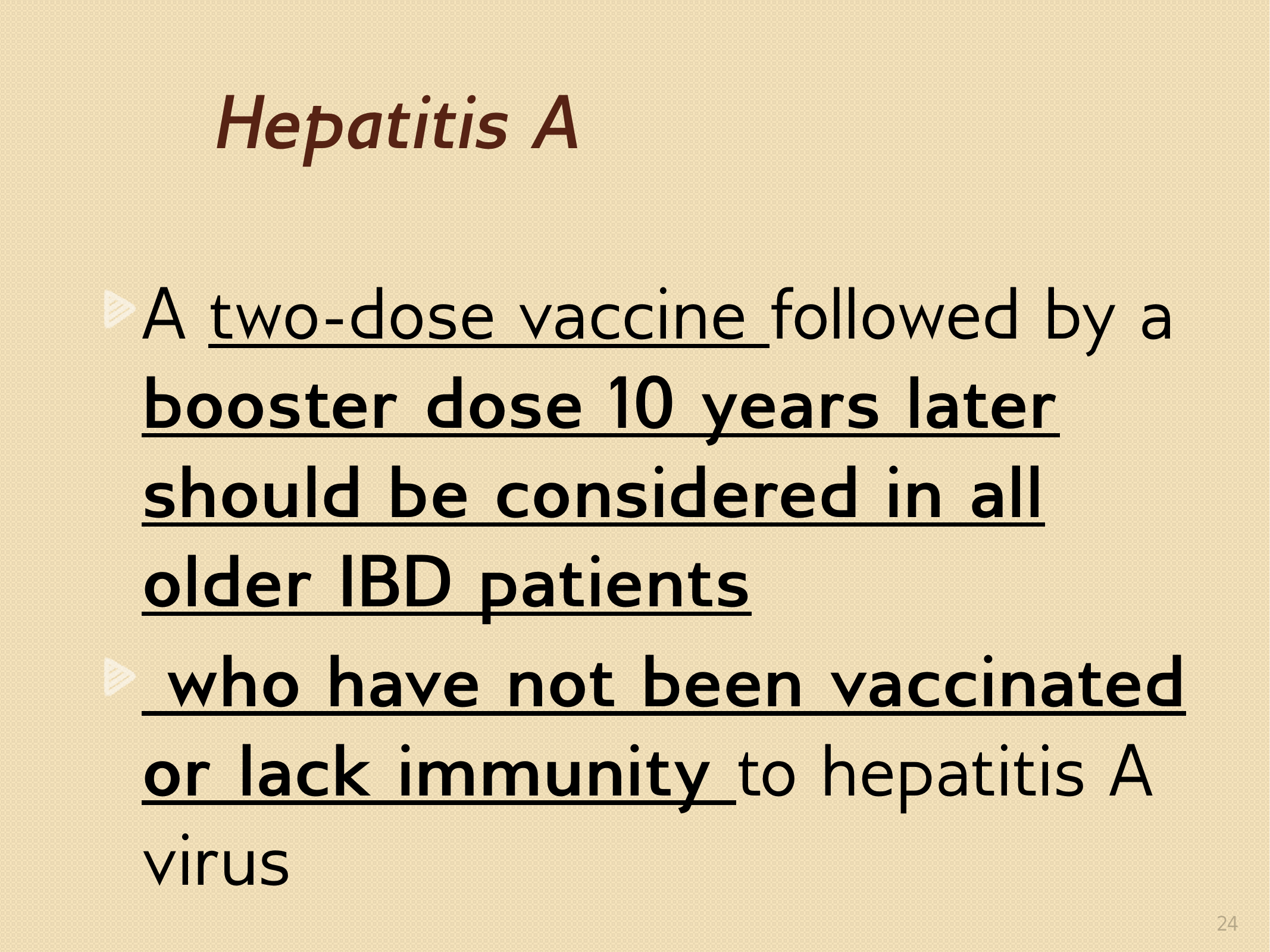

# Hepatitis A
A two-dose vaccine followed by a booster dose 10 years later should be considered in all older IBD patients
 who have not been vaccinated or lack immunity to hepatitis A virus
24